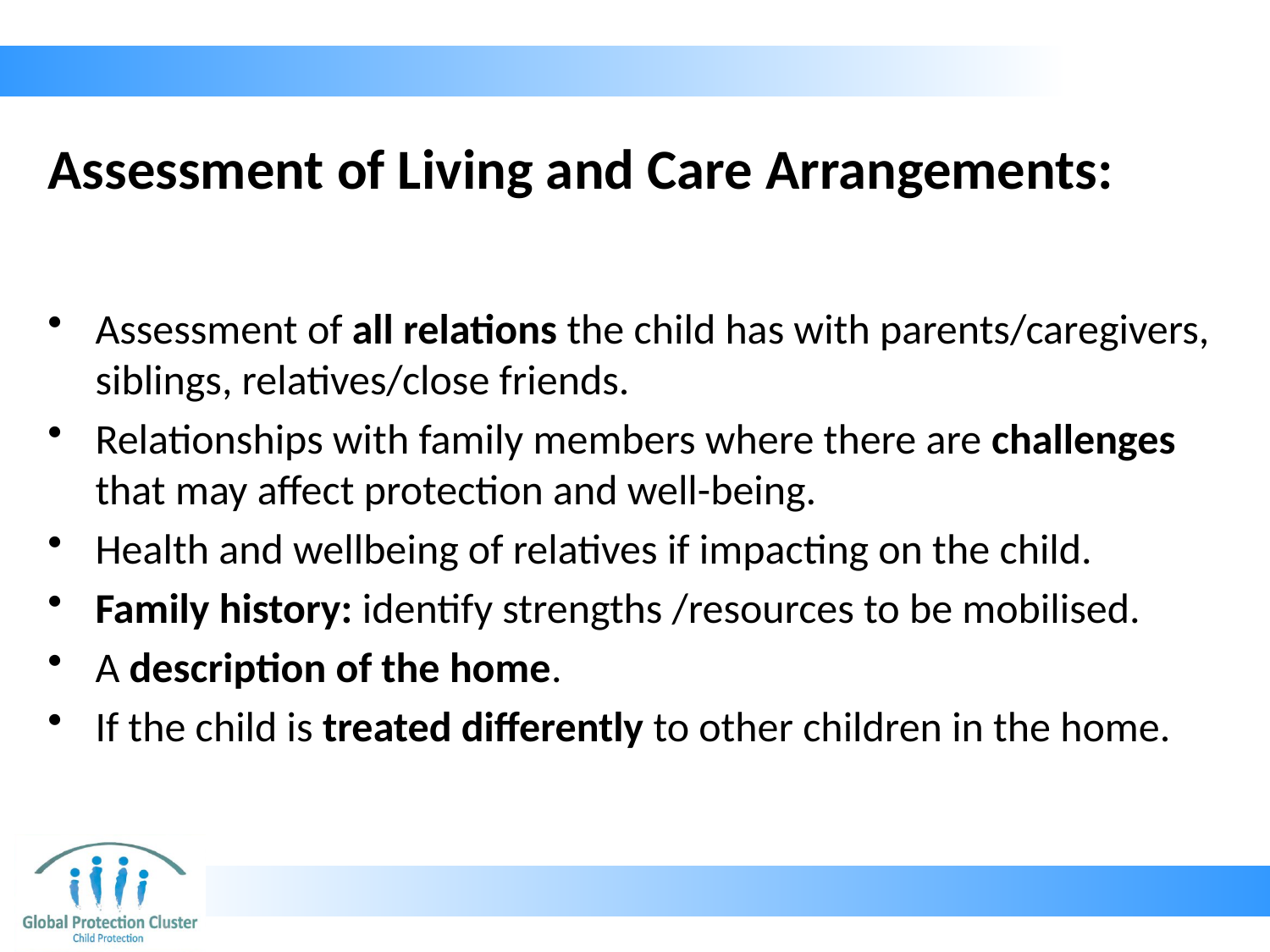

# Assessment of Living and Care Arrangements:

Assessment of all relations the child has with parents/caregivers, siblings, relatives/close friends.
Relationships with family members where there are challenges that may affect protection and well-being.
Health and wellbeing of relatives if impacting on the child.
Family history: identify strengths /resources to be mobilised.
A description of the home.
If the child is treated differently to other children in the home.